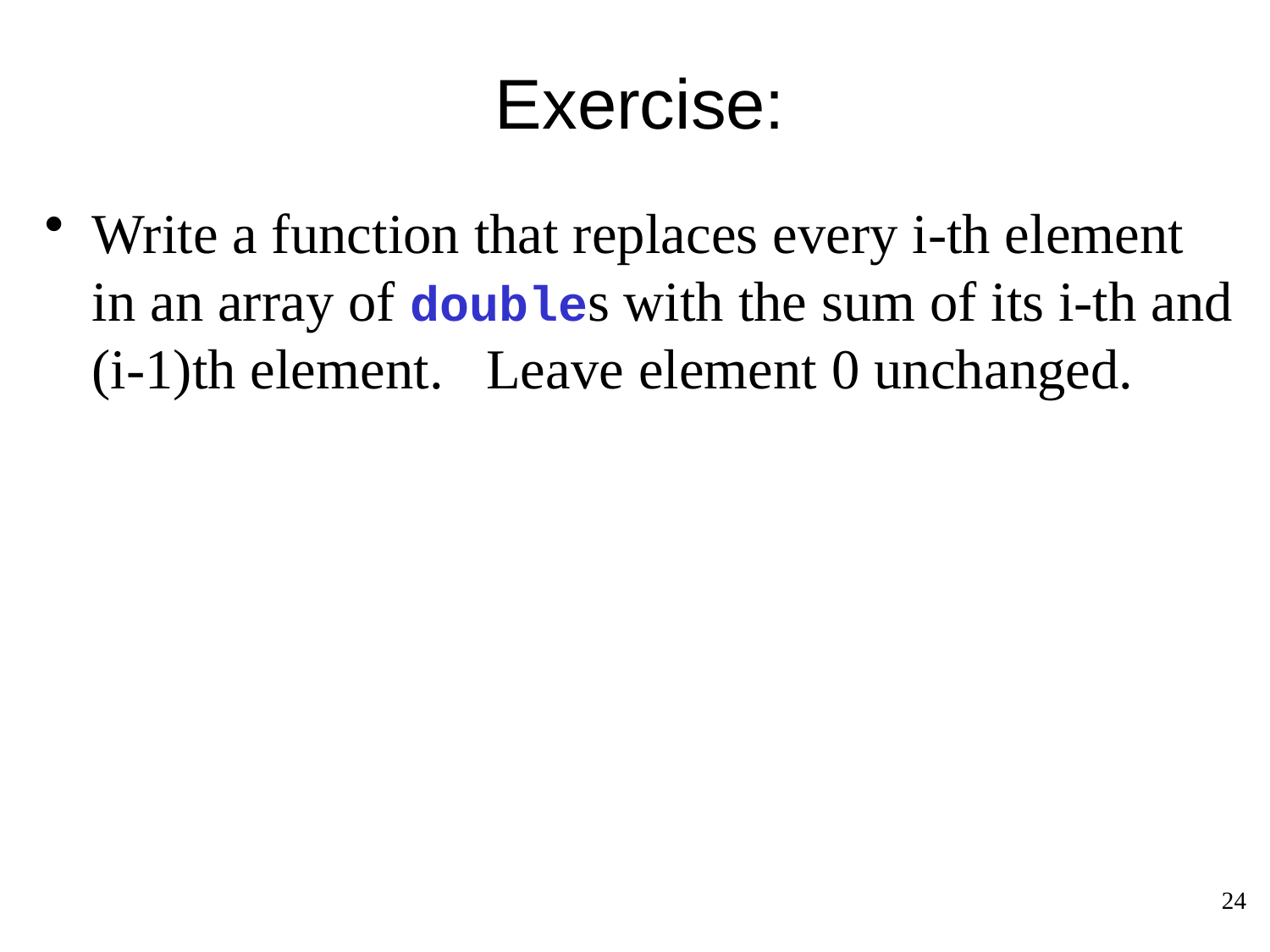

# Exercise:
Write a function that replaces every i-th element in an array of doubles with the sum of its i-th and (i-1)th element.   Leave element 0 unchanged.
24